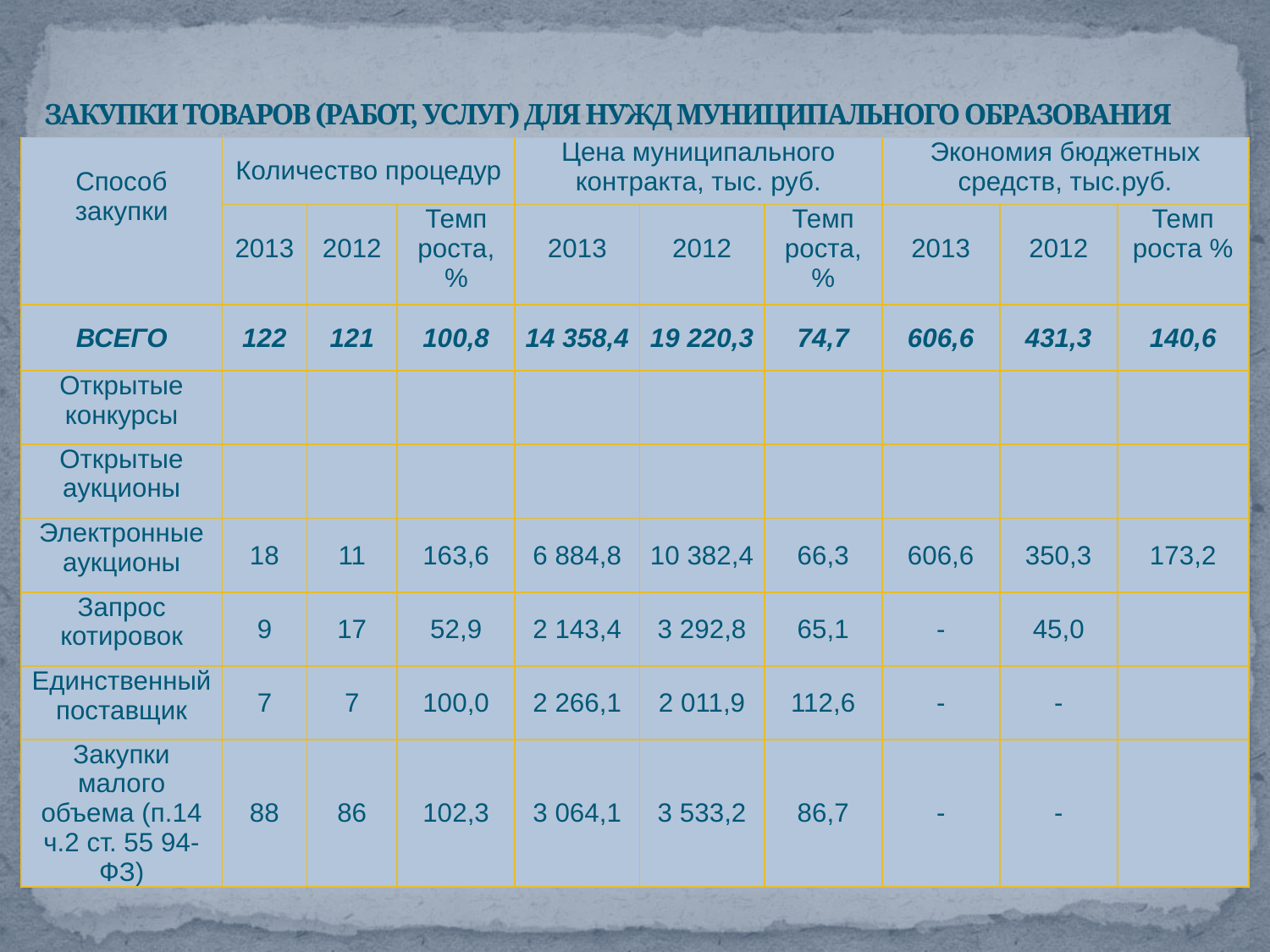

Закупки товаров (работ, услуг) для нужд муниципального образования
| Способ закупки | Количество процедур |  |  | Цена муниципального контракта, тыс. руб. |  |  | Экономия бюджетных средств, тыс.руб. |  |  |
| --- | --- | --- | --- | --- | --- | --- | --- | --- | --- |
|  | 2013 | 2012 | Темп роста, % | 2013 | 2012 | Темп роста, % | 2013 | 2012 | Темп роста % |
| ВСЕГО | 122 | 121 | 100,8 | 14 358,4 | 19 220,3 | 74,7 | 606,6 | 431,3 | 140,6 |
| Открытые конкурсы |  |  |  |  |  |  |  |  |  |
| Открытые аукционы |  |  |  |  |  |  |  |  |  |
| Электронные аукционы | 18 | 11 | 163,6 | 6 884,8 | 10 382,4 | 66,3 | 606,6 | 350,3 | 173,2 |
| Запрос котировок | 9 | 17 | 52,9 | 2 143,4 | 3 292,8 | 65,1 | - | 45,0 |  |
| Единственный поставщик | 7 | 7 | 100,0 | 2 266,1 | 2 011,9 | 112,6 | - | - |  |
| Закупки малого объема (п.14 ч.2 ст. 55 94-ФЗ) | 88 | 86 | 102,3 | 3 064,1 | 3 533,2 | 86,7 | - | - |  |